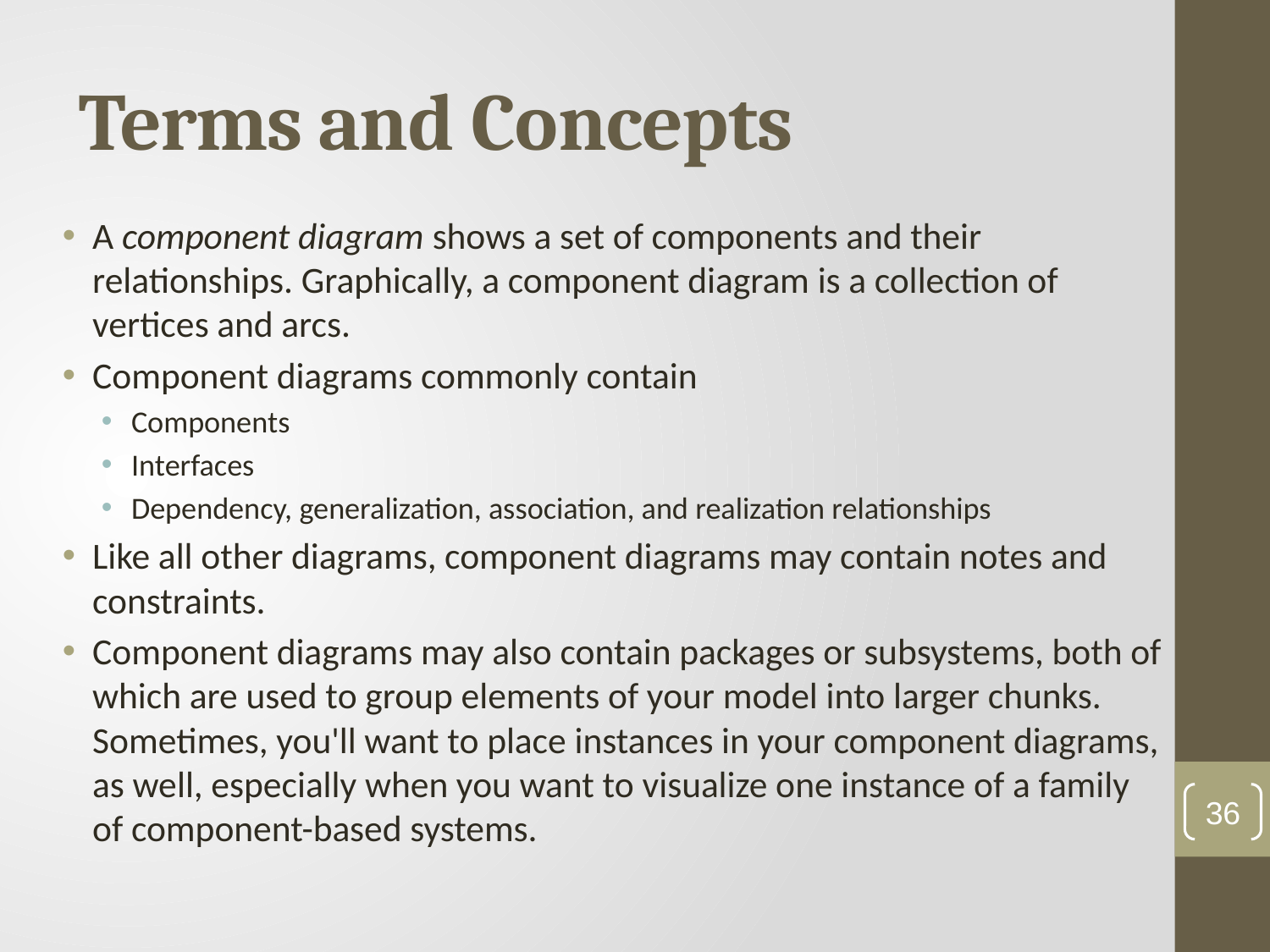

# Terms and Concepts
A component diagram shows a set of components and their relationships. Graphically, a component diagram is a collection of vertices and arcs.
Component diagrams commonly contain
Components
Interfaces
Dependency, generalization, association, and realization relationships
Like all other diagrams, component diagrams may contain notes and constraints.
Component diagrams may also contain packages or subsystems, both of which are used to group elements of your model into larger chunks. Sometimes, you'll want to place instances in your component diagrams, as well, especially when you want to visualize one instance of a family of component-based systems.

36